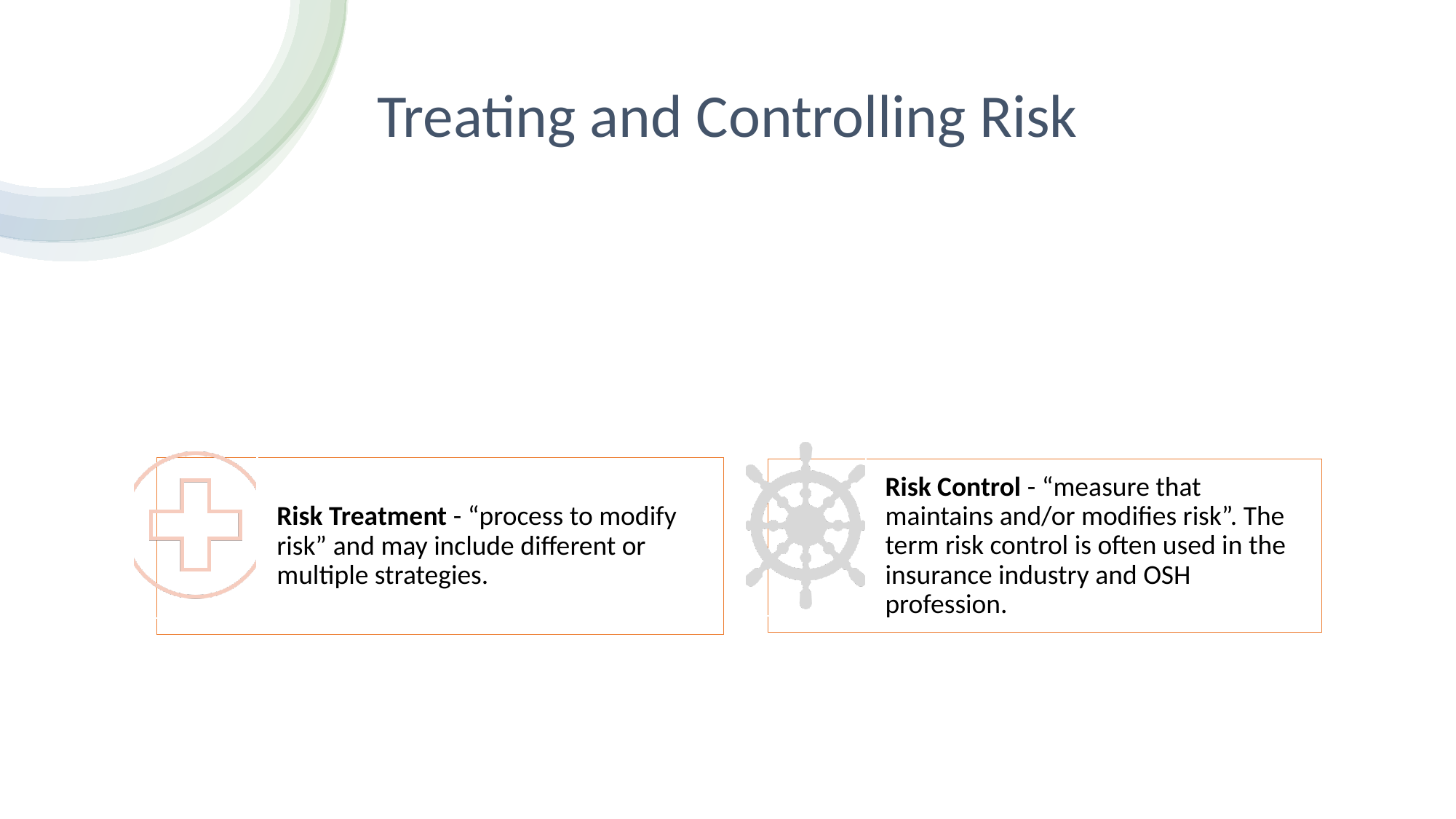

# Treating and Controlling Risk
Risk Treatment - “process to modify risk” and may include different or multiple strategies.
Risk Control - “measure that maintains and/or modifies risk”. The term risk control is often used in the insurance industry and OSH profession.